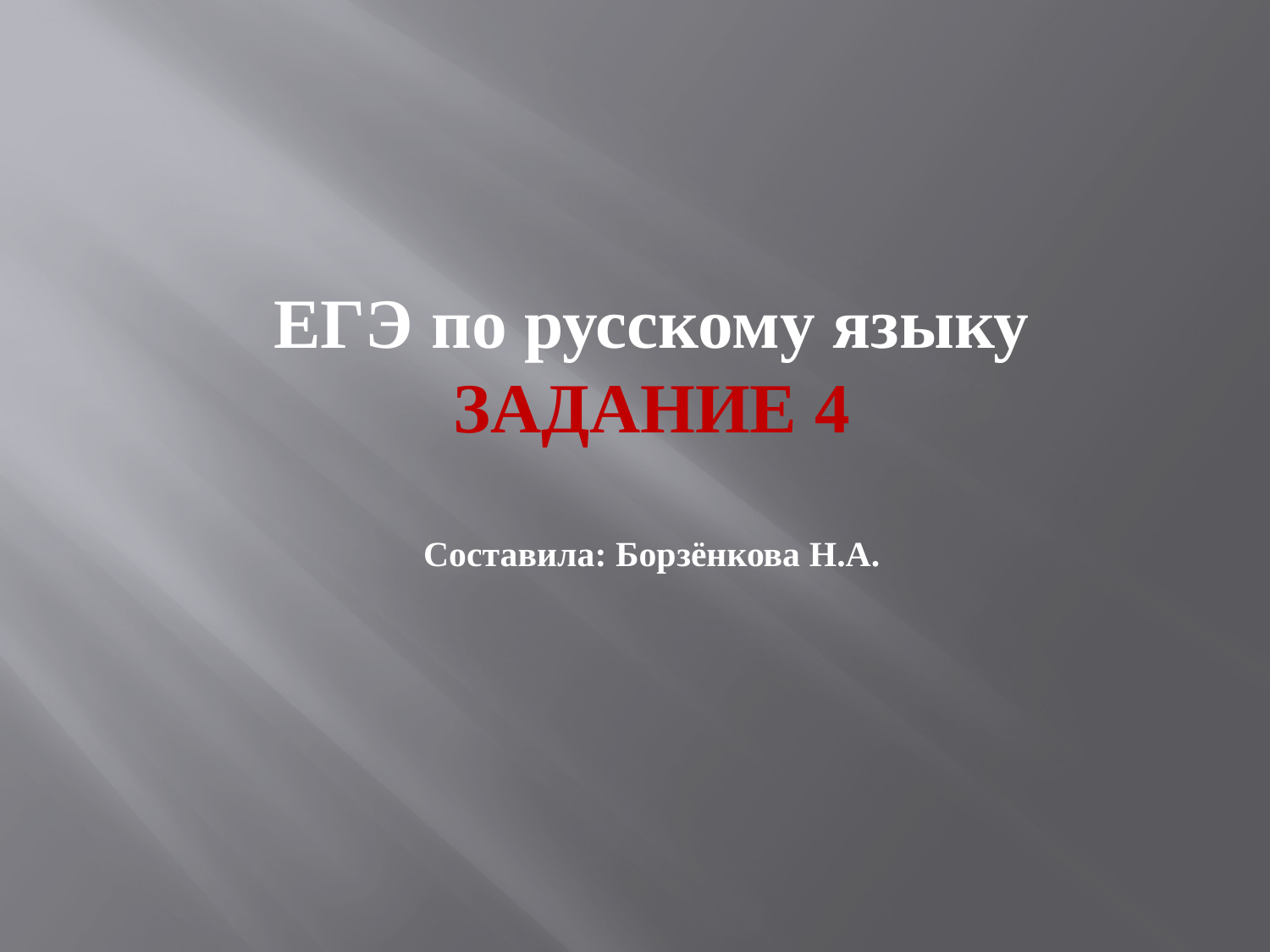

# ЕГЭ по русскому языку ЗАДАНИЕ 4 Составила: Борзёнкова Н.А.